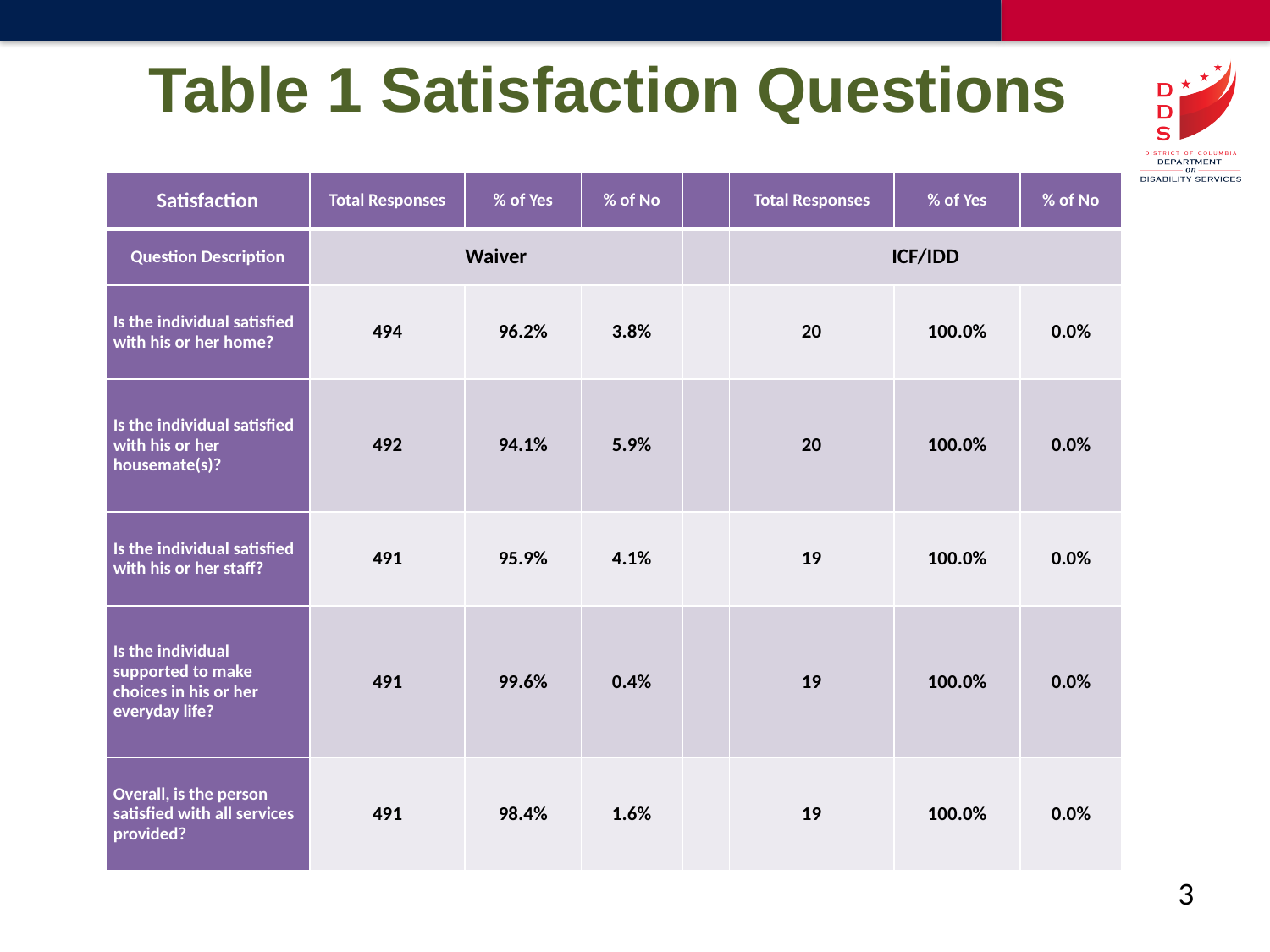

# Table 1 Satisfaction Questions
| Satisfaction | Total Responses | % of Yes | % of No |  | Total Responses | % of Yes | % of No |
| --- | --- | --- | --- | --- | --- | --- | --- |
| Question Description | Waiver |  |  |  | ICF/IDD |  |  |
| Is the individual satisfied with his or her home? | 494 | 96.2% | 3.8% |  | 20 | 100.0% | 0.0% |
| Is the individual satisfied with his or her housemate(s)? | 492 | 94.1% | 5.9% |  | 20 | 100.0% | 0.0% |
| Is the individual satisfied with his or her staff? | 491 | 95.9% | 4.1% |  | 19 | 100.0% | 0.0% |
| Is the individual supported to make choices in his or her everyday life? | 491 | 99.6% | 0.4% |  | 19 | 100.0% | 0.0% |
| Overall, is the person satisfied with all services provided? | 491 | 98.4% | 1.6% |  | 19 | 100.0% | 0.0% |
3